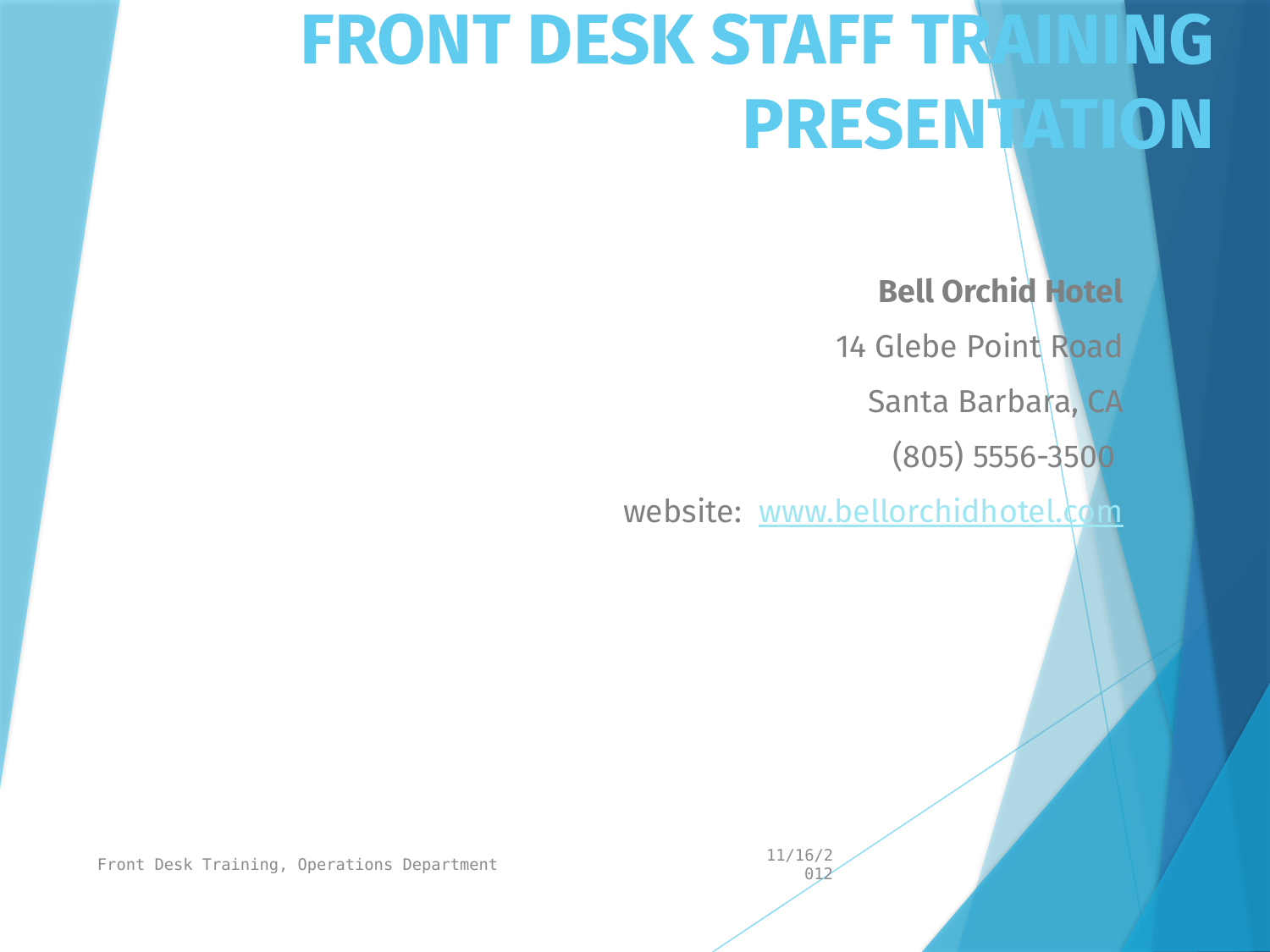

# FRONT DESK STAFF TRAINING PRESENTATION
Bell Orchid Hotel
14 Glebe Point Road
Santa Barbara, CA
(805) 5556-3500
website:  www.bellorchidhotel.com

Front Desk Training, Operations Department
11/16/2012